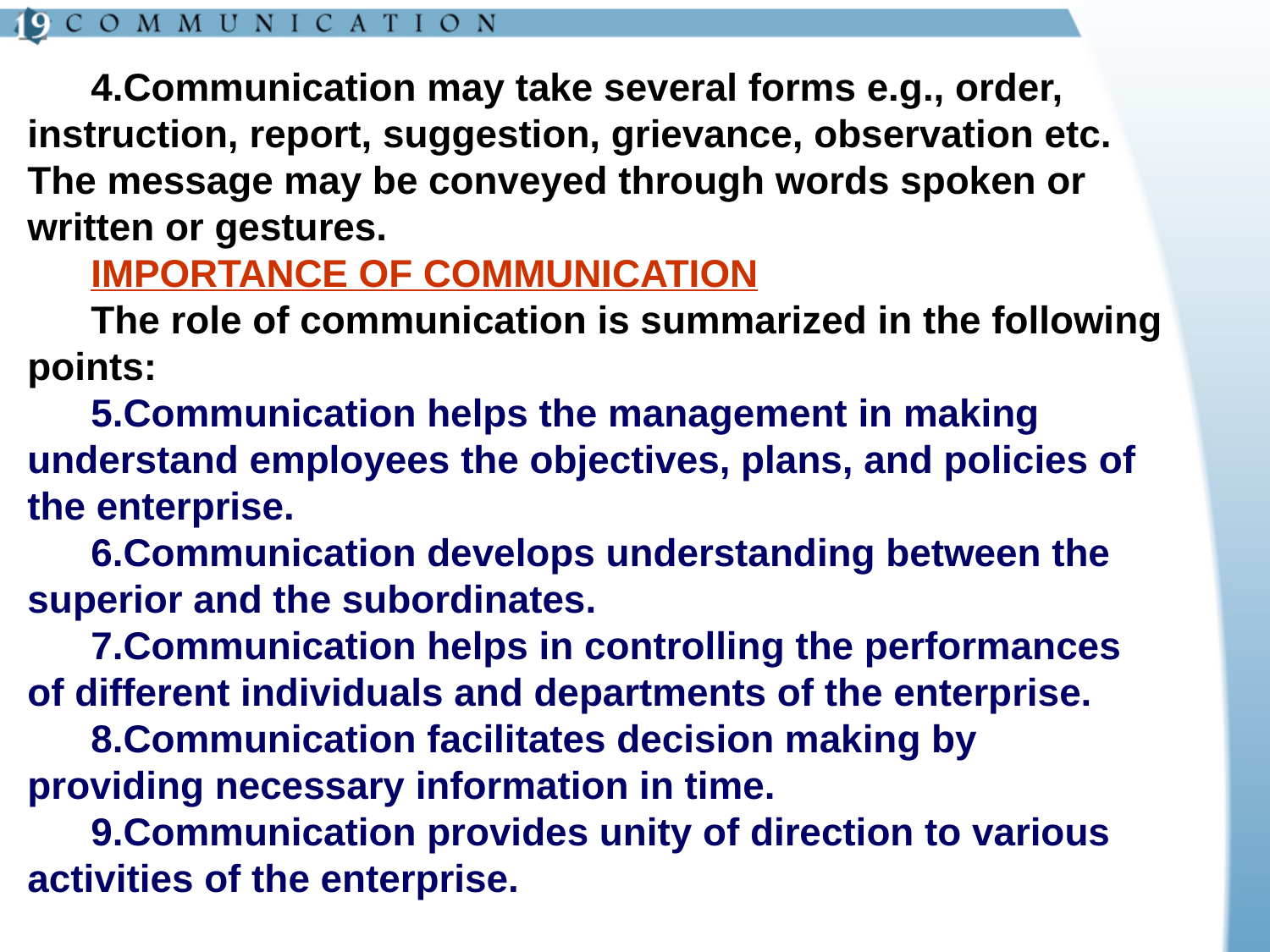

Communication may take several forms e.g., order, instruction, report, suggestion, grievance, observation etc.  The message may be conveyed through words spoken or written or gestures.
IMPORTANCE OF COMMUNICATION
The role of communication is summarized in the following points:
Communication helps the management in making understand employees the objectives, plans, and policies of the enterprise.
Communication develops understanding between the superior and the subordinates.
Communication helps in controlling the performances of different individuals and departments of the enterprise.
Communication facilitates decision making by providing necessary information in time.
Communication provides unity of direction to various activities of the enterprise.